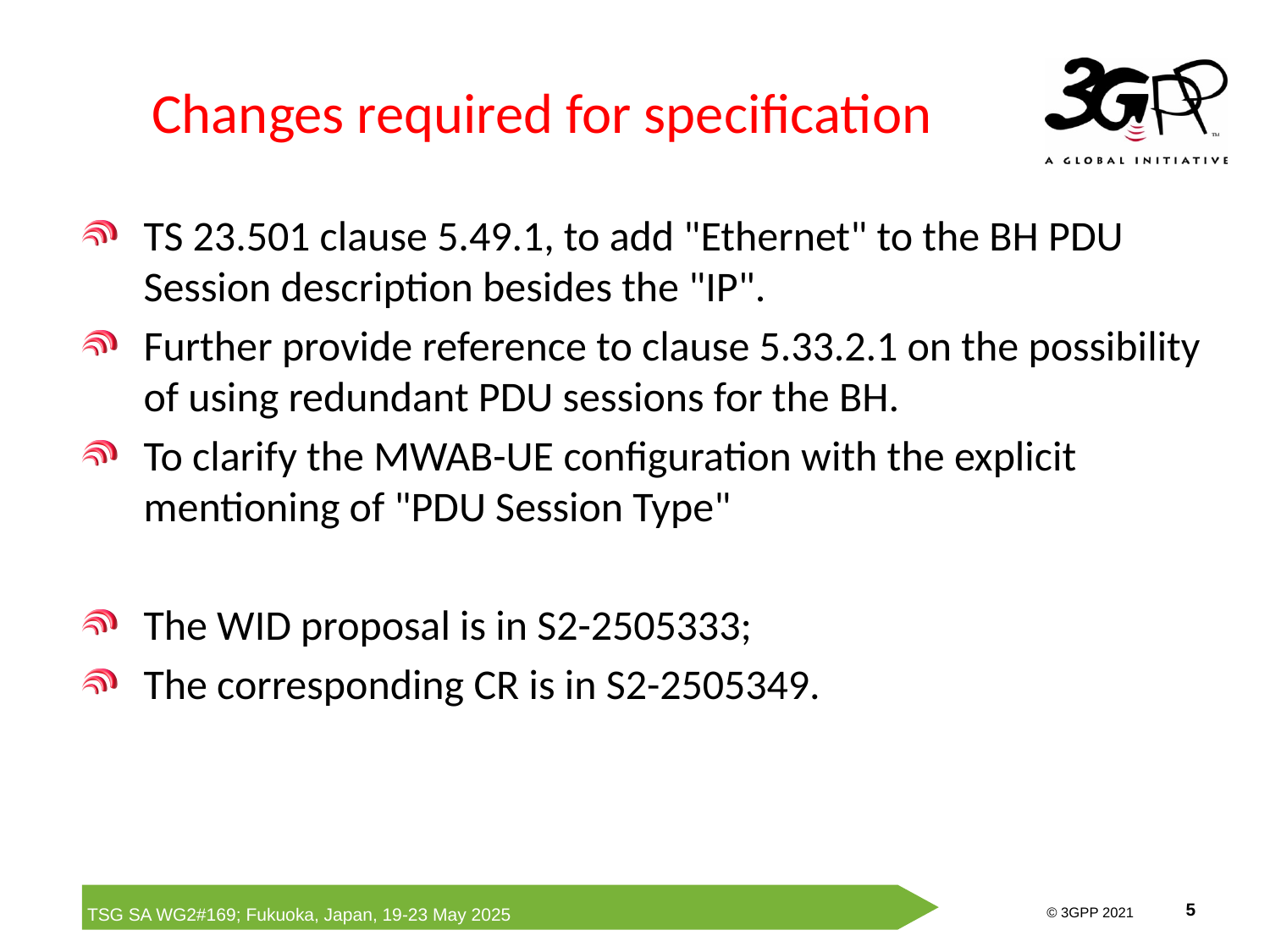

# Changes required for specification
TS 23.501 clause 5.49.1, to add "Ethernet" to the BH PDU Session description besides the "IP".
Further provide reference to clause 5.33.2.1 on the possibility of using redundant PDU sessions for the BH.
To clarify the MWAB-UE configuration with the explicit mentioning of "PDU Session Type"

The WID proposal is in S2-2505333;
The corresponding CR is in S2-2505349.